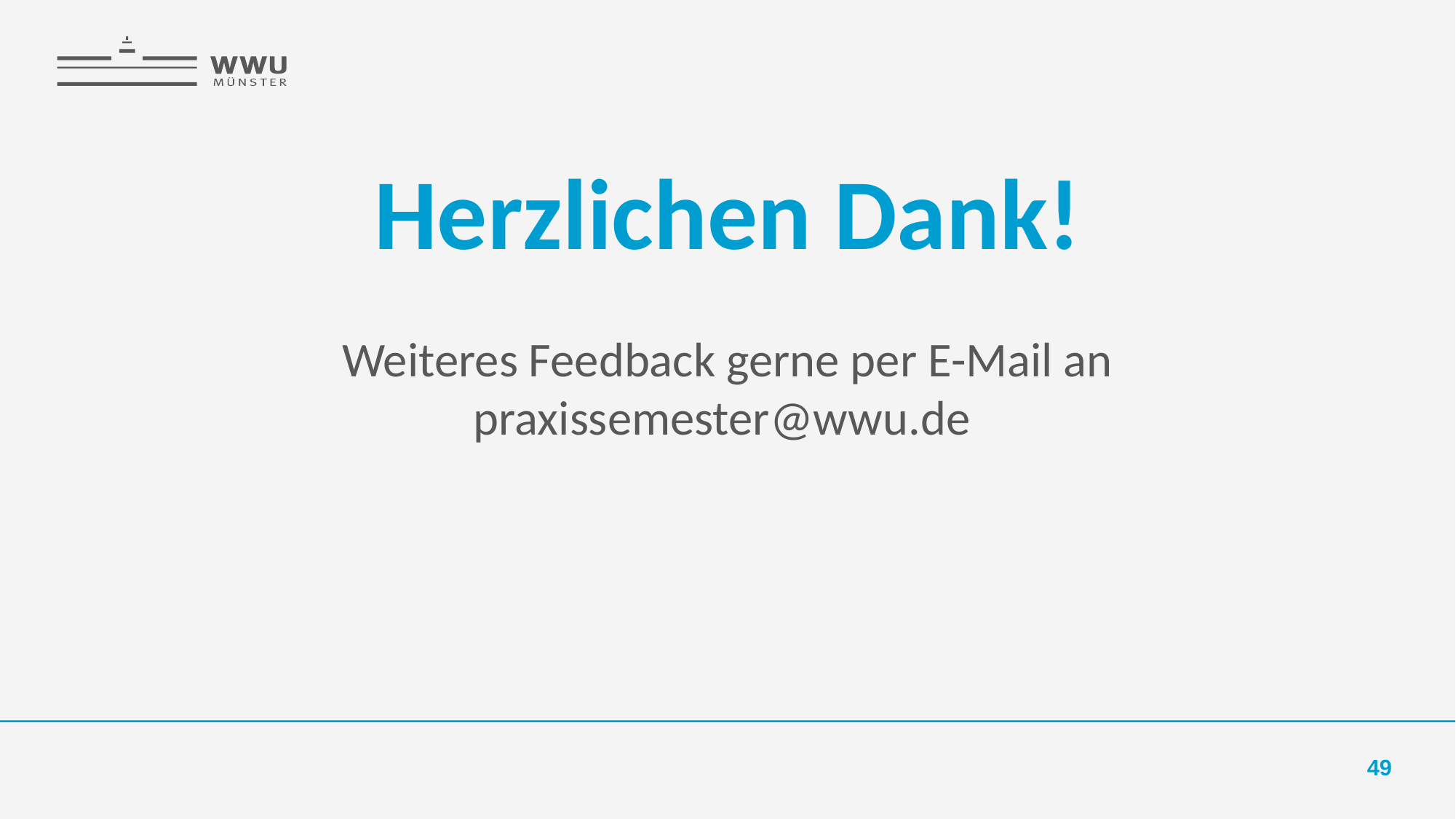

Herzlichen Dank!
Weiteres Feedback gerne per E-Mail an praxissemester@wwu.de
49